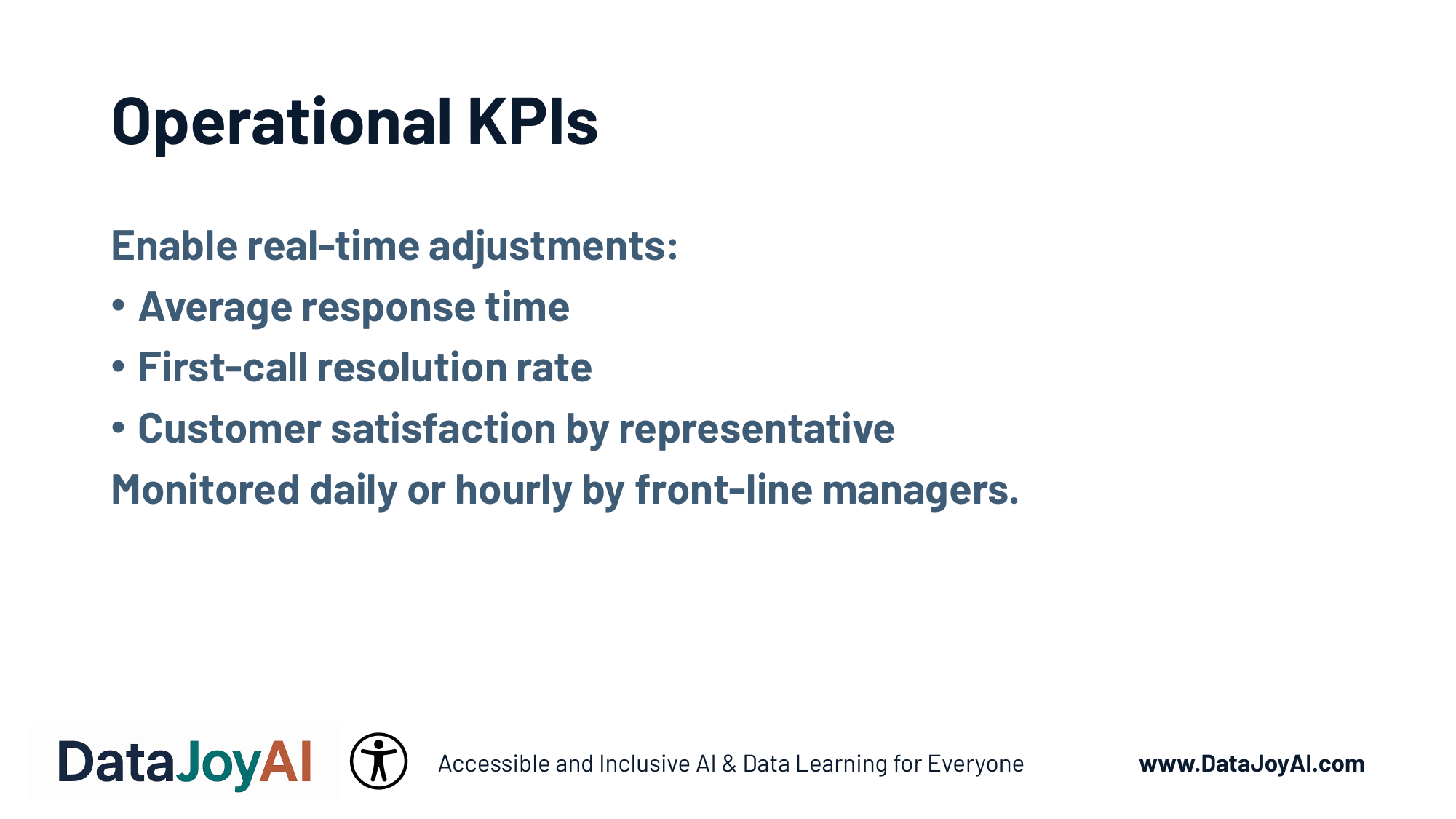

# Operational KPIs
Enable real-time adjustments:
Average response time
First-call resolution rate
Customer satisfaction by representative
Monitored daily or hourly by front-line managers.